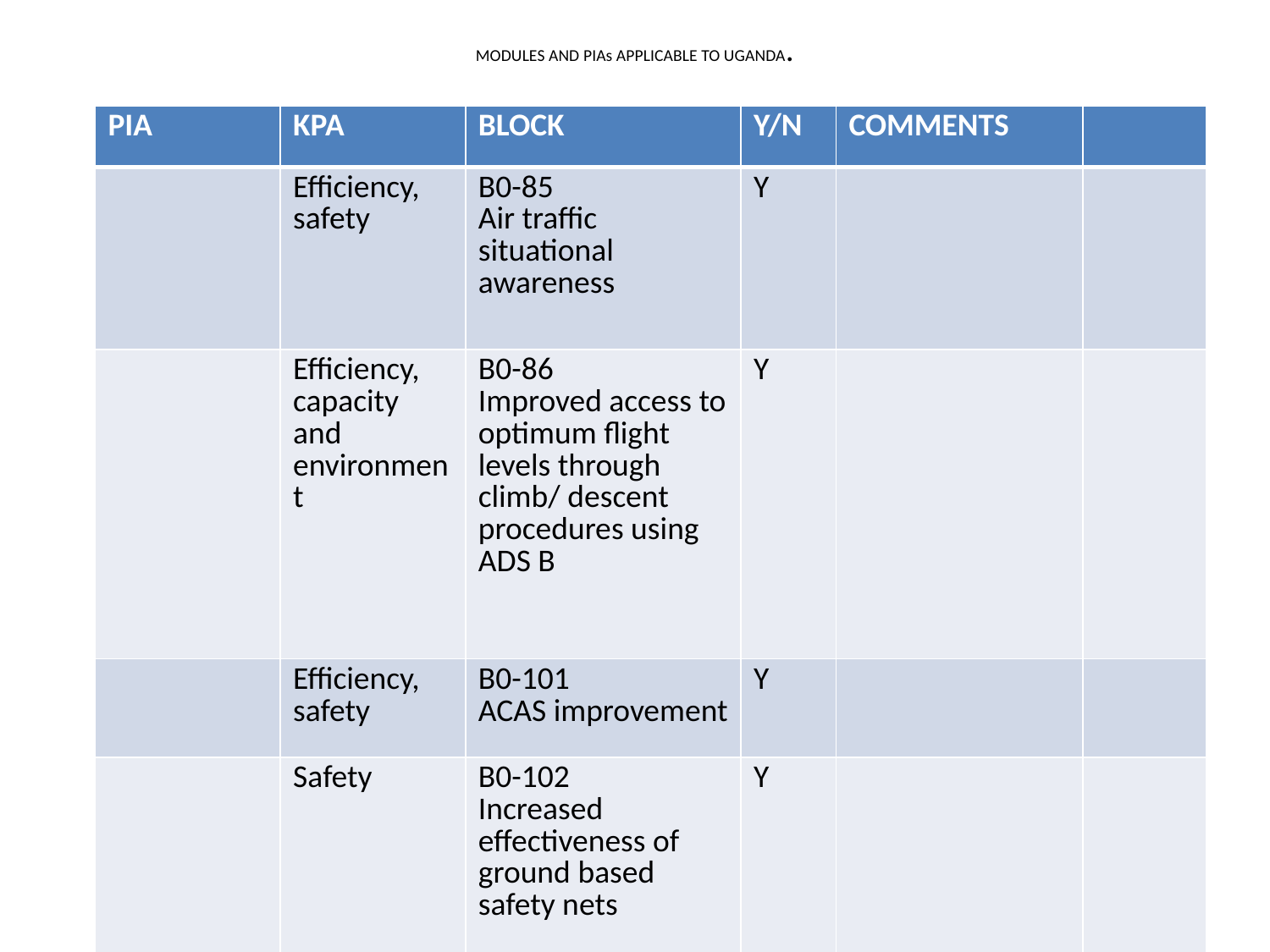

# MODULES AND PIAs APPLICABLE TO UGANDA.
| PIA | KPA | BLOCK | Y/N | COMMENTS |  |
| --- | --- | --- | --- | --- | --- |
|  | Efficiency, safety | B0-85 Air traffic situational awareness | Y |  |  |
|  | Efficiency, capacity and environment | B0-86 Improved access to optimum flight levels through climb/ descent procedures using ADS B | Y |  |  |
|  | Efficiency, safety | B0-101 ACAS improvement | Y |  |  |
|  | Safety | B0-102 Increased effectiveness of ground based safety nets | Y |  |  |